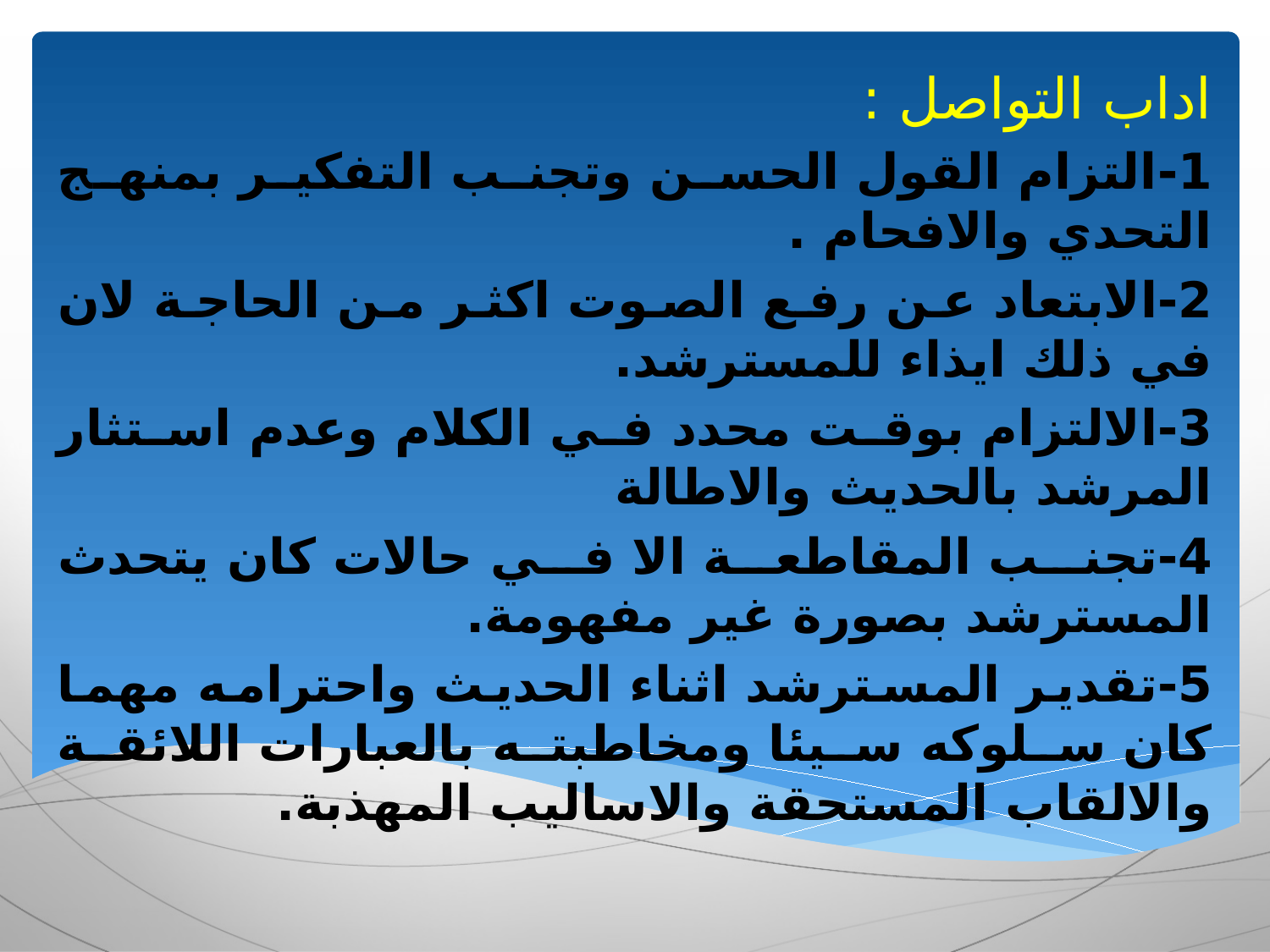

اداب التواصل :
1-	التزام القول الحسن وتجنب التفكير بمنهج التحدي والافحام .
2-	الابتعاد عن رفع الصوت اكثر من الحاجة لان في ذلك ايذاء للمسترشد.
3-	الالتزام بوقت محدد في الكلام وعدم استثار المرشد بالحديث والاطالة
4-	تجنب المقاطعة الا في حالات كان يتحدث المسترشد بصورة غير مفهومة.
5-	تقدير المسترشد اثناء الحديث واحترامه مهما كان سلوكه سيئا ومخاطبته بالعبارات اللائقة والالقاب المستحقة والاساليب المهذبة.